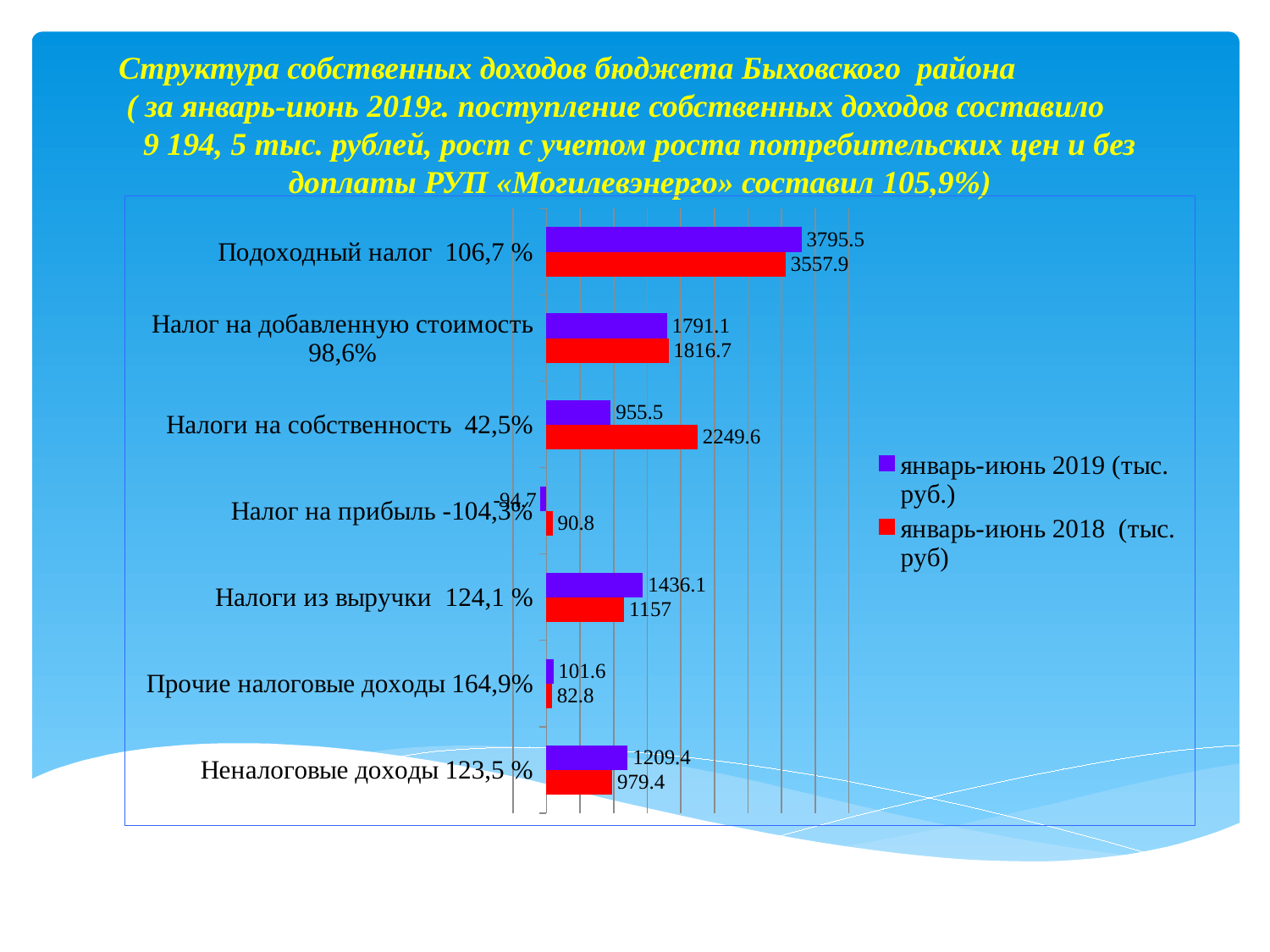

# Структура собственных доходов бюджета Быховского  района                    ( за январь-июнь 2019г. поступление собственных доходов составило 9 194, 5 тыс. рублей, рост с учетом роста потребительских цен и без доплаты РУП «Могилевэнерго» составил 105,9%)

### Chart

| Category | январь-июнь 2018  (тыс. руб) | январь-июнь 2019 (тыс. руб.) |
|---|---|---|
|  Неналоговые доходы 123,5 % | 979.4 | 1209.4 |
| Прочие налоговые доходы 164,9% | 82.8 | 101.6 |
| Налоги из выручки  124,1 % | 1157.0 | 1436.1 |
| Налог на прибыль -104,3% | 90.8 | -94.7 |
| Налоги на собственность  42,5% | 2249.6 | 955.5 |
| Налог на добавленную стоимость 98,6% | 1816.7 | 1791.1 |
| Подоходный налог  106,7 % | 3557.9 | 3795.5 |